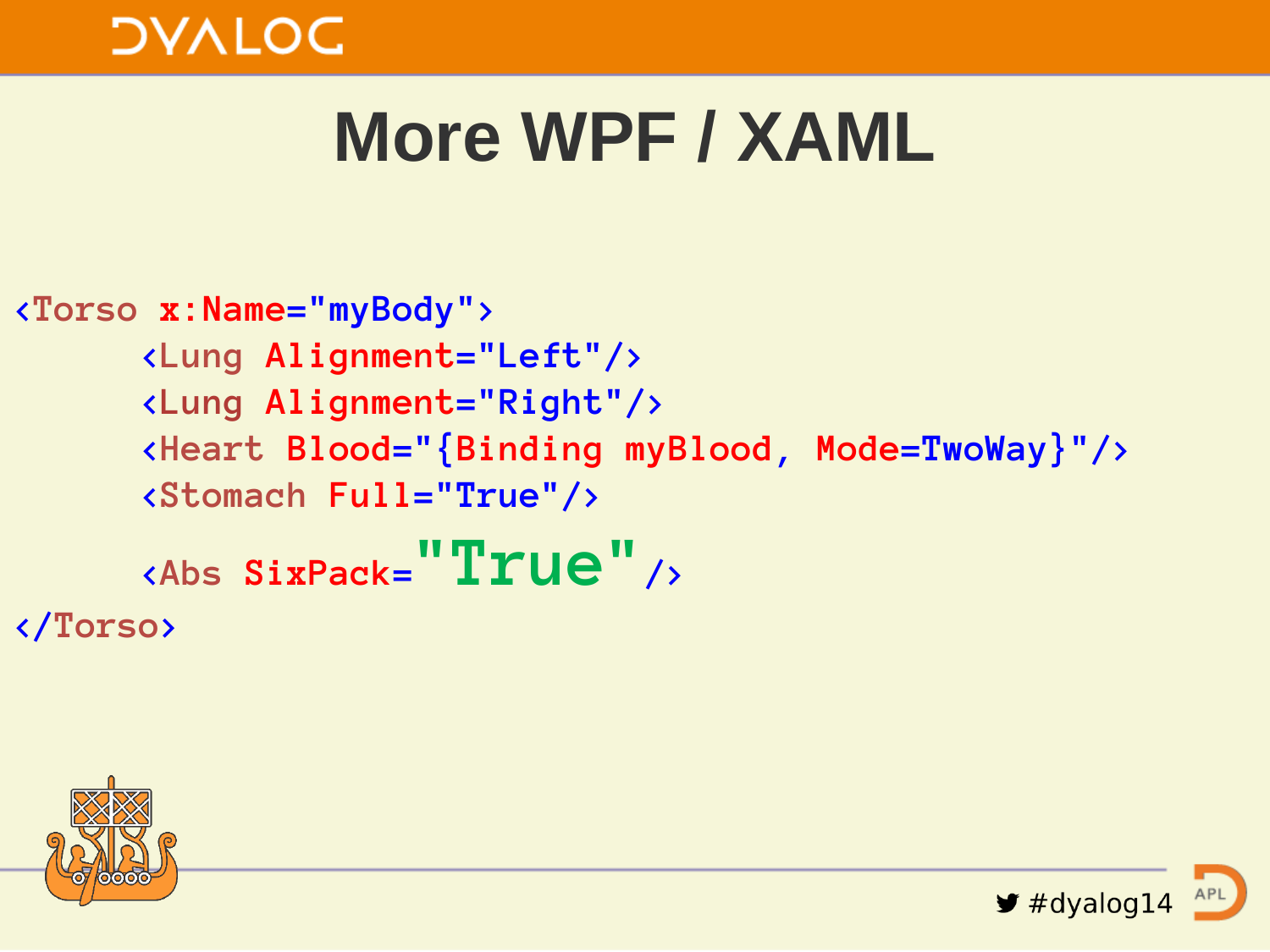

# More WPF / XAML
<Torso x:Name="myBody">
	<Lung Alignment="Left"/>
	<Lung Alignment="Right"/>
	<Heart Blood="{Binding myBlood, Mode=TwoWay}"/>
	<Stomach Full="True"/>
	<Abs SixPack="True"/>
</Torso>